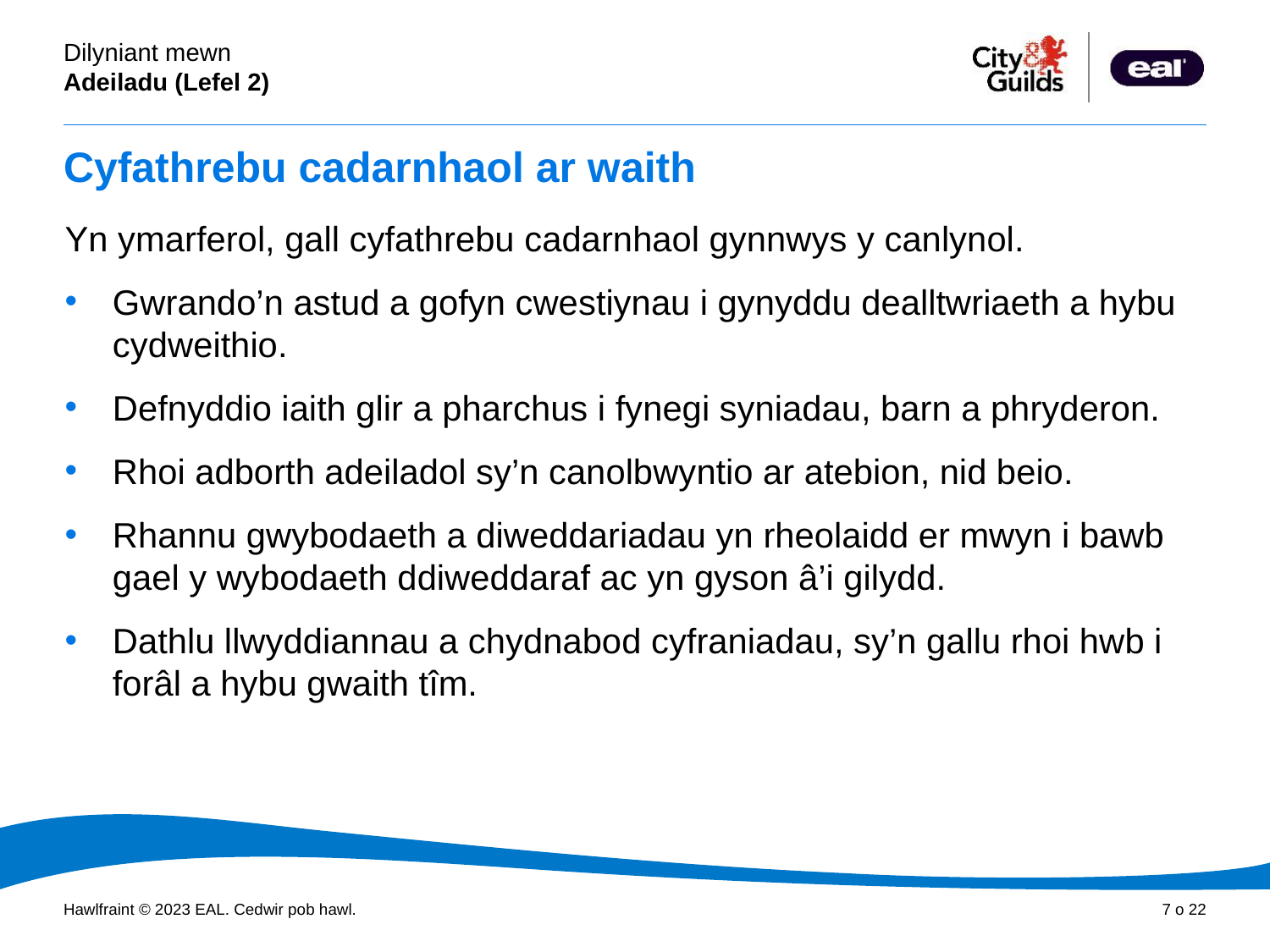

# Cyfathrebu cadarnhaol ar waith
Yn ymarferol, gall cyfathrebu cadarnhaol gynnwys y canlynol.
Gwrando’n astud a gofyn cwestiynau i gynyddu dealltwriaeth a hybu cydweithio.
Defnyddio iaith glir a pharchus i fynegi syniadau, barn a phryderon.
Rhoi adborth adeiladol sy’n canolbwyntio ar atebion, nid beio.
Rhannu gwybodaeth a diweddariadau yn rheolaidd er mwyn i bawb gael y wybodaeth ddiweddaraf ac yn gyson â’i gilydd.
Dathlu llwyddiannau a chydnabod cyfraniadau, sy’n gallu rhoi hwb i forâl a hybu gwaith tîm.